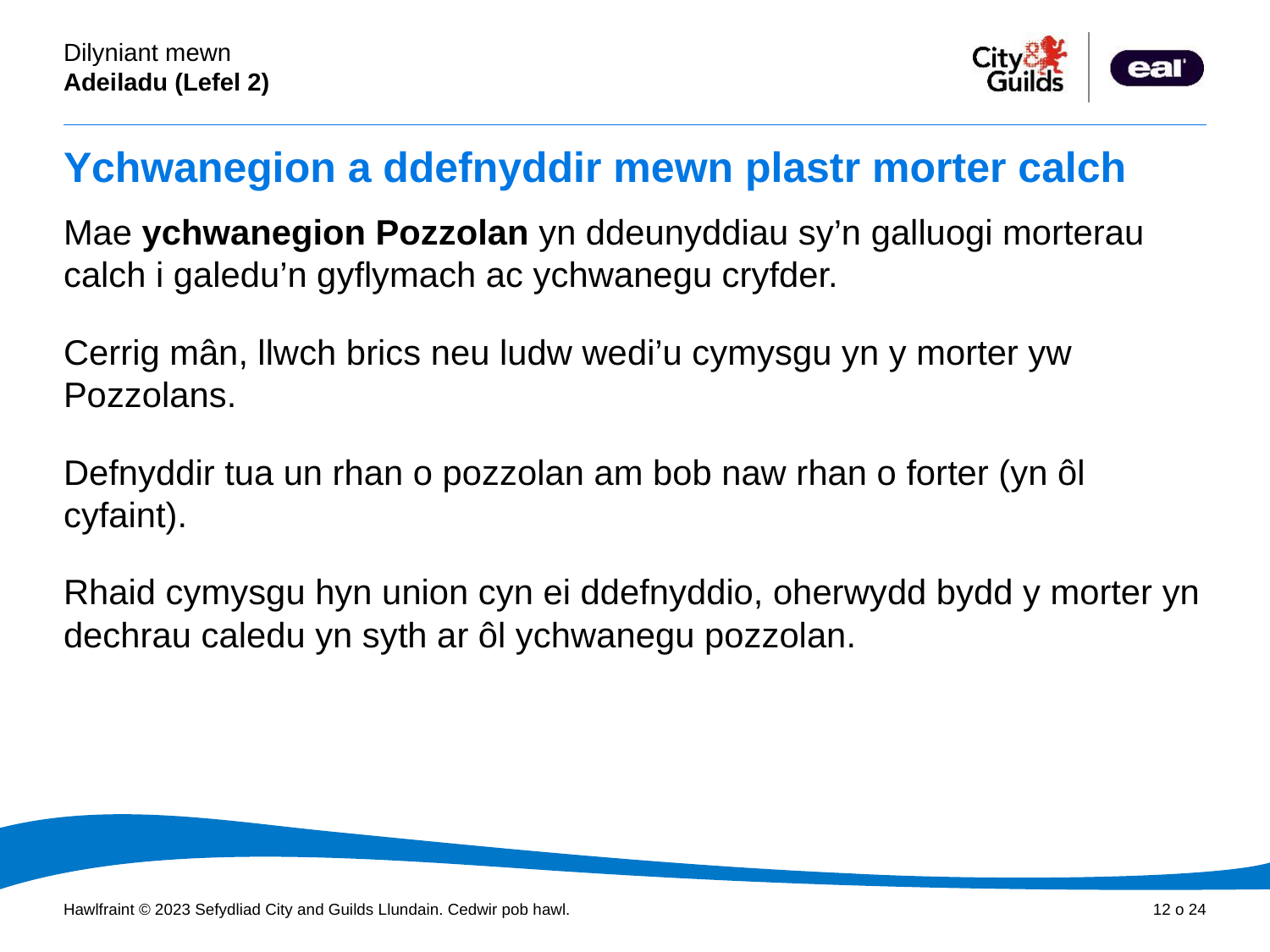

# Ychwanegion a ddefnyddir mewn plastr morter calch
Mae ychwanegion Pozzolan yn ddeunyddiau sy’n galluogi morterau calch i galedu’n gyflymach ac ychwanegu cryfder.
Cerrig mân, llwch brics neu ludw wedi’u cymysgu yn y morter yw Pozzolans.
Defnyddir tua un rhan o pozzolan am bob naw rhan o forter (yn ôl cyfaint).
Rhaid cymysgu hyn union cyn ei ddefnyddio, oherwydd bydd y morter yn dechrau caledu yn syth ar ôl ychwanegu pozzolan.